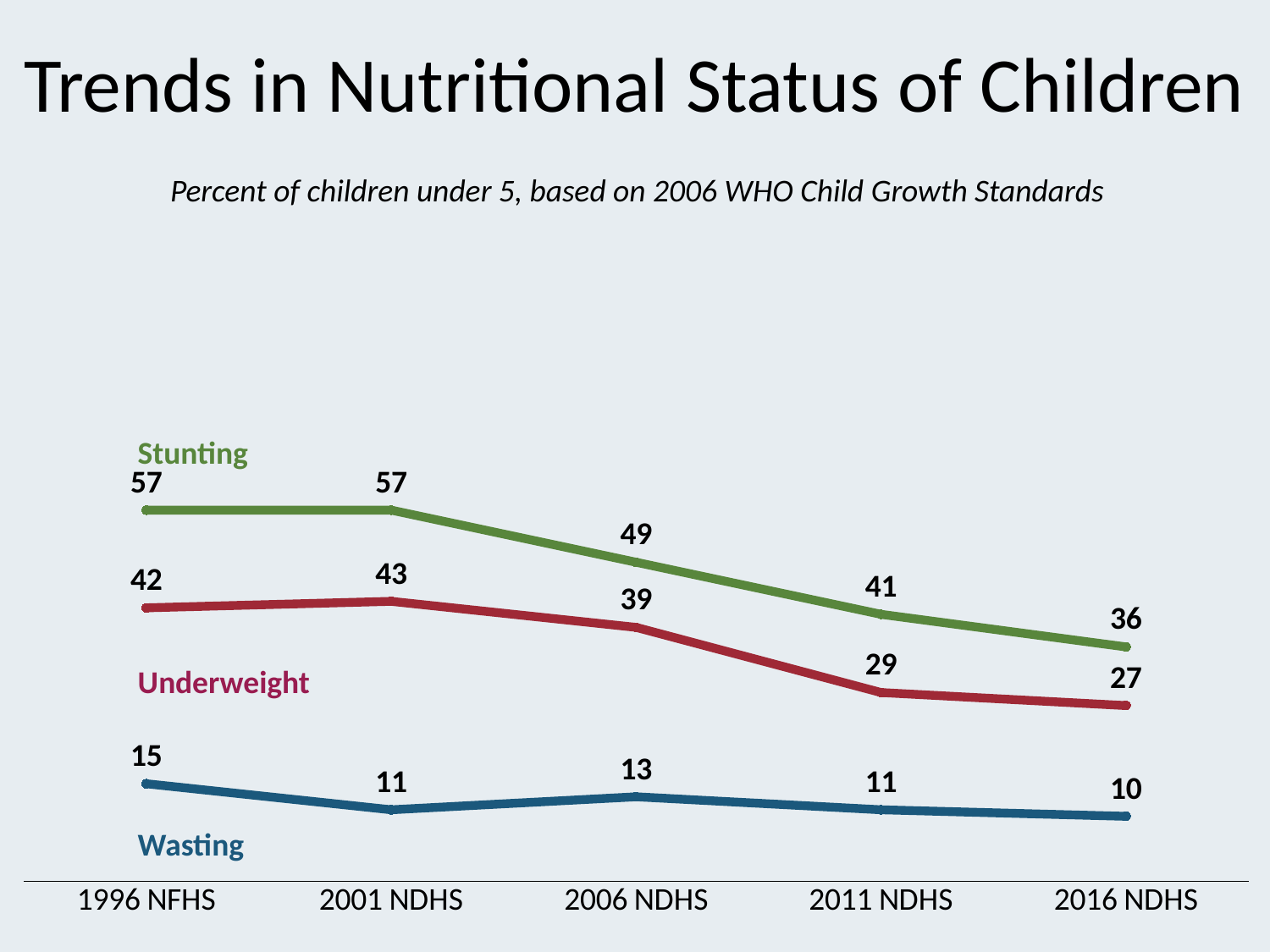

# Trends in Nutritional Status of Children
Percent of children under 5, based on 2006 WHO Child Growth Standards

### Chart

| Category | Stunted | Underweight | Wasted |
|---|---|---|---|
| 1996 NFHS | 57.0 | 42.0 | 15.0 |
| 2001 NDHS | 57.0 | 43.0 | 11.0 |
| 2006 NDHS | 49.0 | 39.0 | 13.0 |
| 2011 NDHS | 41.0 | 29.0 | 11.0 |
| 2016 NDHS | 36.0 | 27.0 | 10.0 |
Stunting
Underweight
Wasting